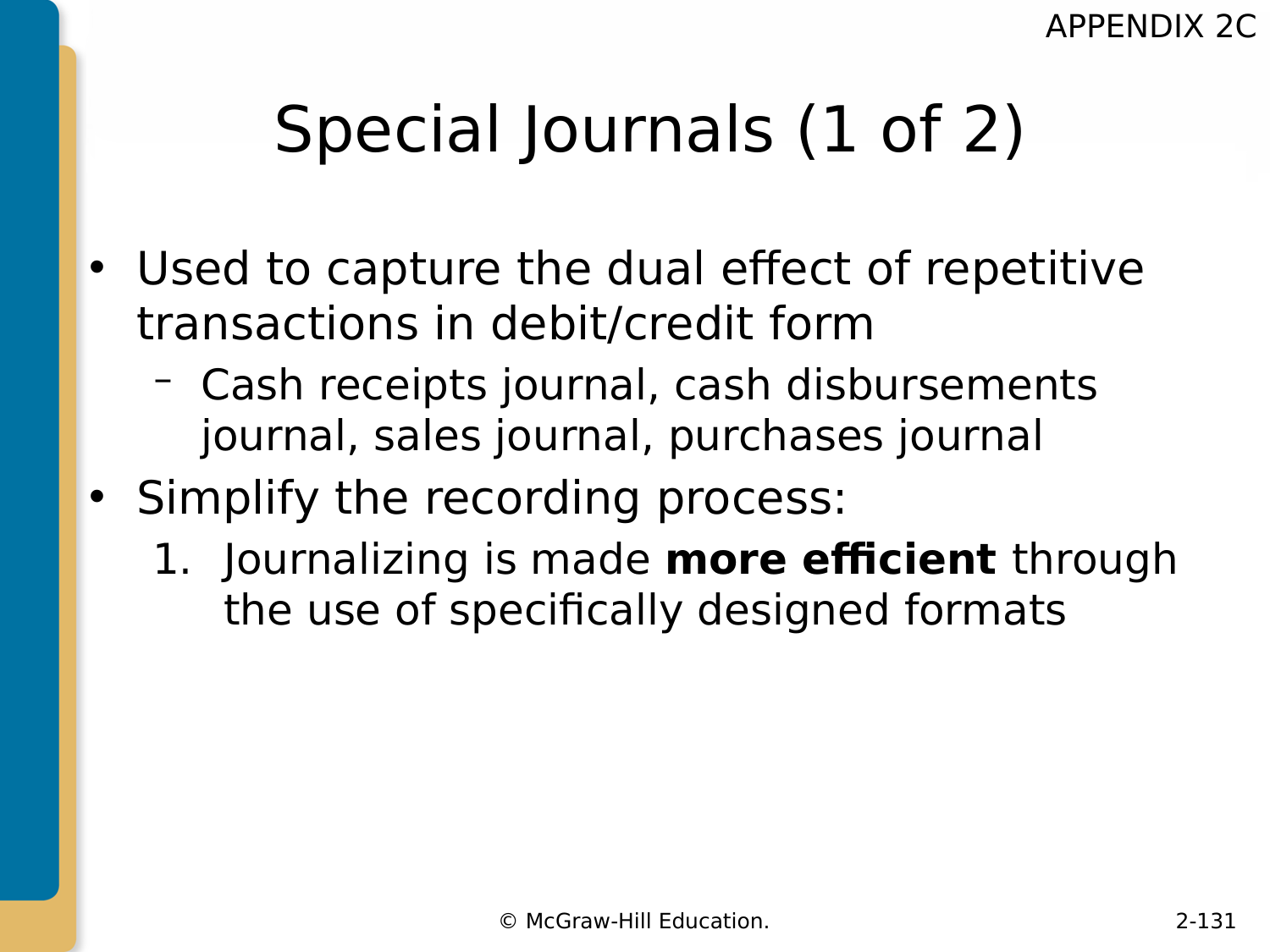

APPENDIX 2C
# Special Journals (1 of 2)
Used to capture the dual effect of repetitive transactions in debit/credit form
Cash receipts journal, cash disbursements journal, sales journal, purchases journal
Simplify the recording process:
Journalizing is made more efficient through the use of specifically designed formats